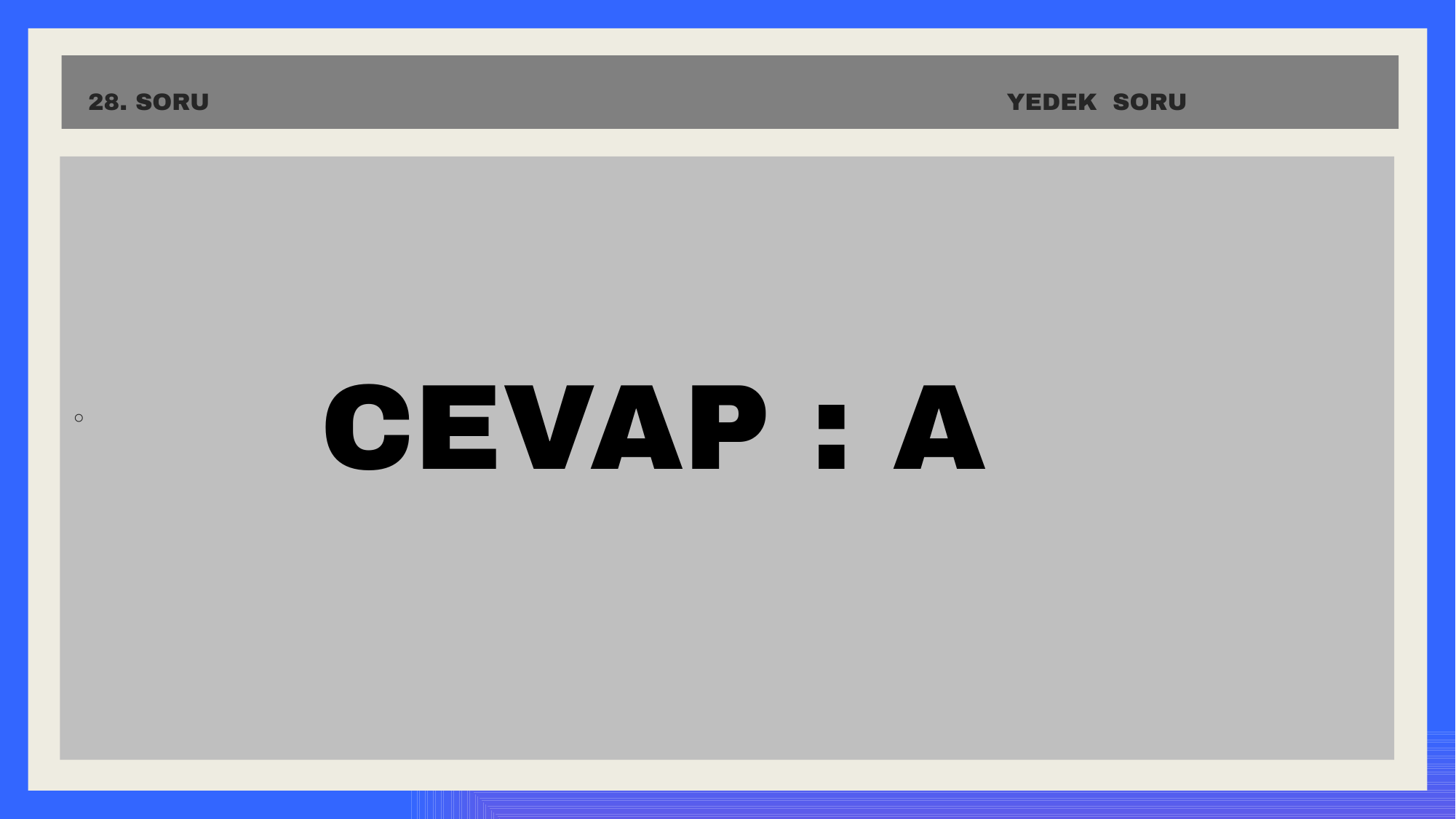

# 28. SORU                                                                                                      YEDEK  SORU

                         CEVAP : A